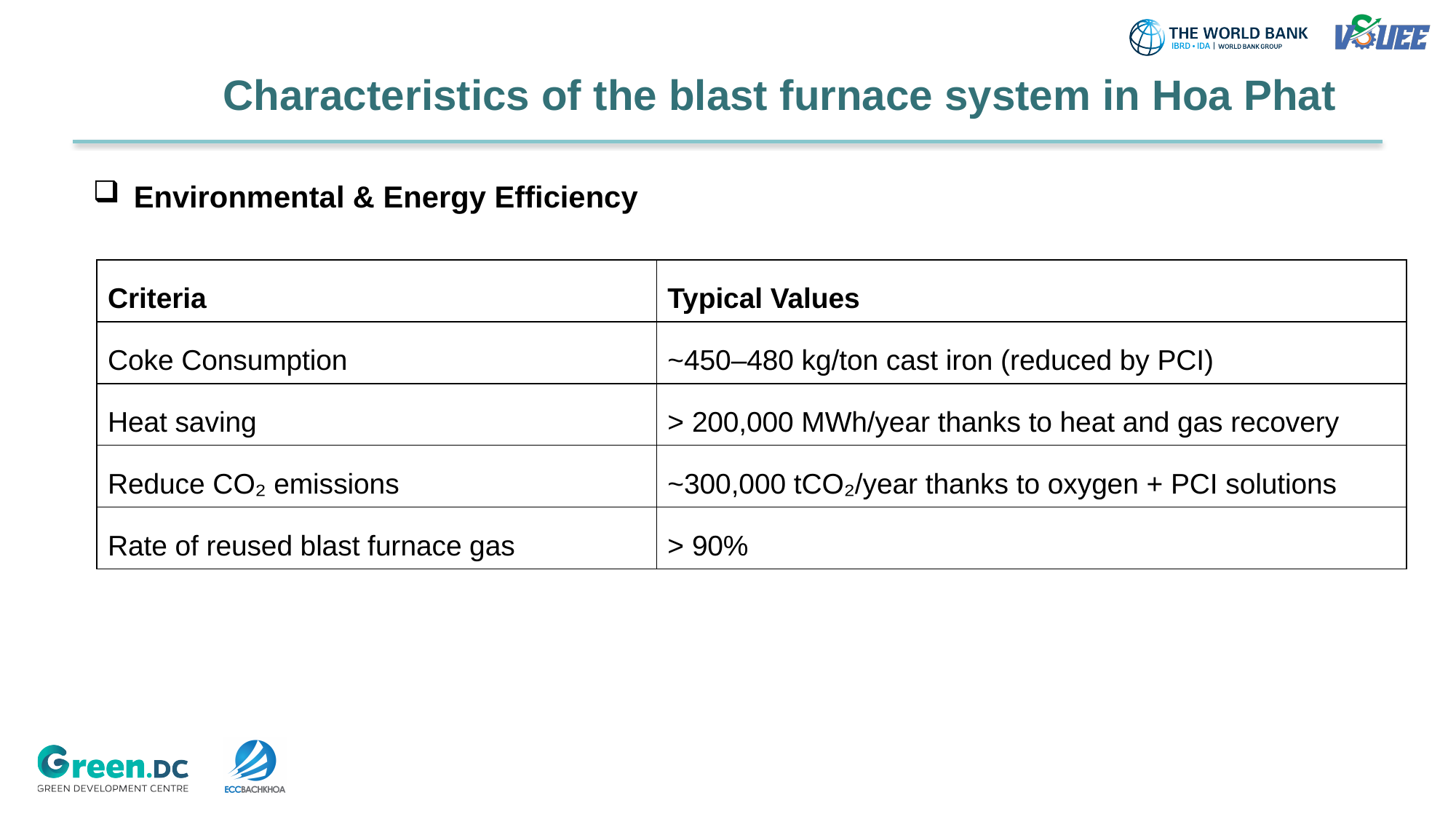

Characteristics of the blast furnace system in Hoa Phat
Environmental & Energy Efficiency
| Criteria | Typical Values |
| --- | --- |
| Coke Consumption | ~450–480 kg/ton cast iron (reduced by PCI) |
| Heat saving | > 200,000 MWh/year thanks to heat and gas recovery |
| Reduce CO₂ emissions | ~300,000 tCO₂/year thanks to oxygen + PCI solutions |
| Rate of reused blast furnace gas | > 90% |